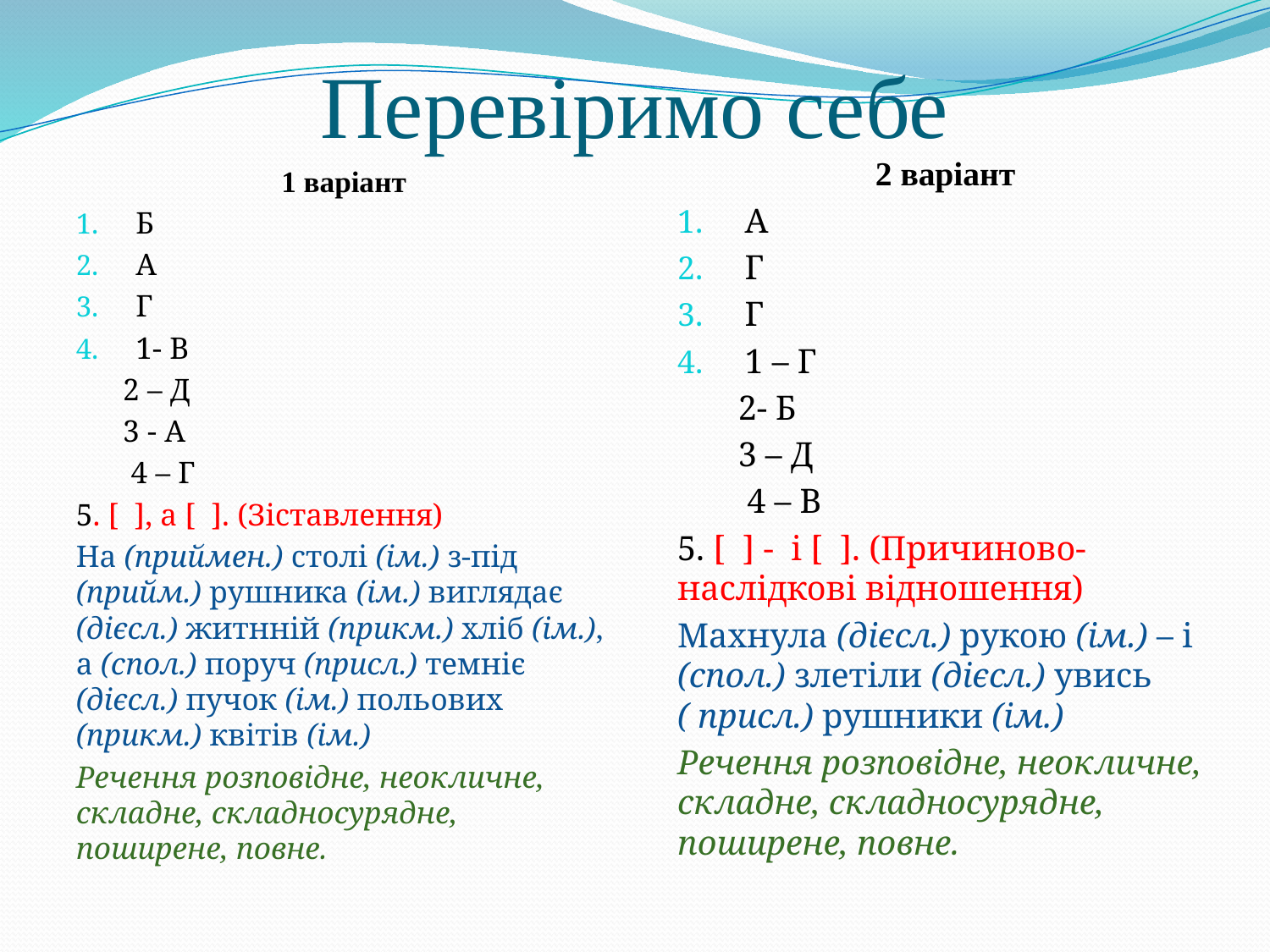

# Перевіримо себе
2 варіант
А
Г
Г
1 – Г
       2- Б
       3 – Д
        4 – В
5. [  ] -  і [  ]. (Причиново-наслідкові відношення)
Махнула (дієсл.) рукою (ім.) – і (спол.) злетіли (дієсл.) увись        ( присл.) рушники (ім.)
Речення розповідне, неокличне, складне, складносурядне, поширене, повне.

1 варіант
Б
А
Г
1- В
      2 – Д
      3 - А
       4 – Г
5. [  ], а [  ]. (Зіставлення)
На (приймен.) столі (ім.) з-під (прийм.) рушника (ім.) виглядає (дієсл.) житнній (прикм.) хліб (ім.), а (спол.) поруч (присл.) темніє (дієсл.) пучок (ім.) польових (прикм.) квітів (ім.)
Речення розповідне, неокличне, складне, складносурядне, поширене, повне.